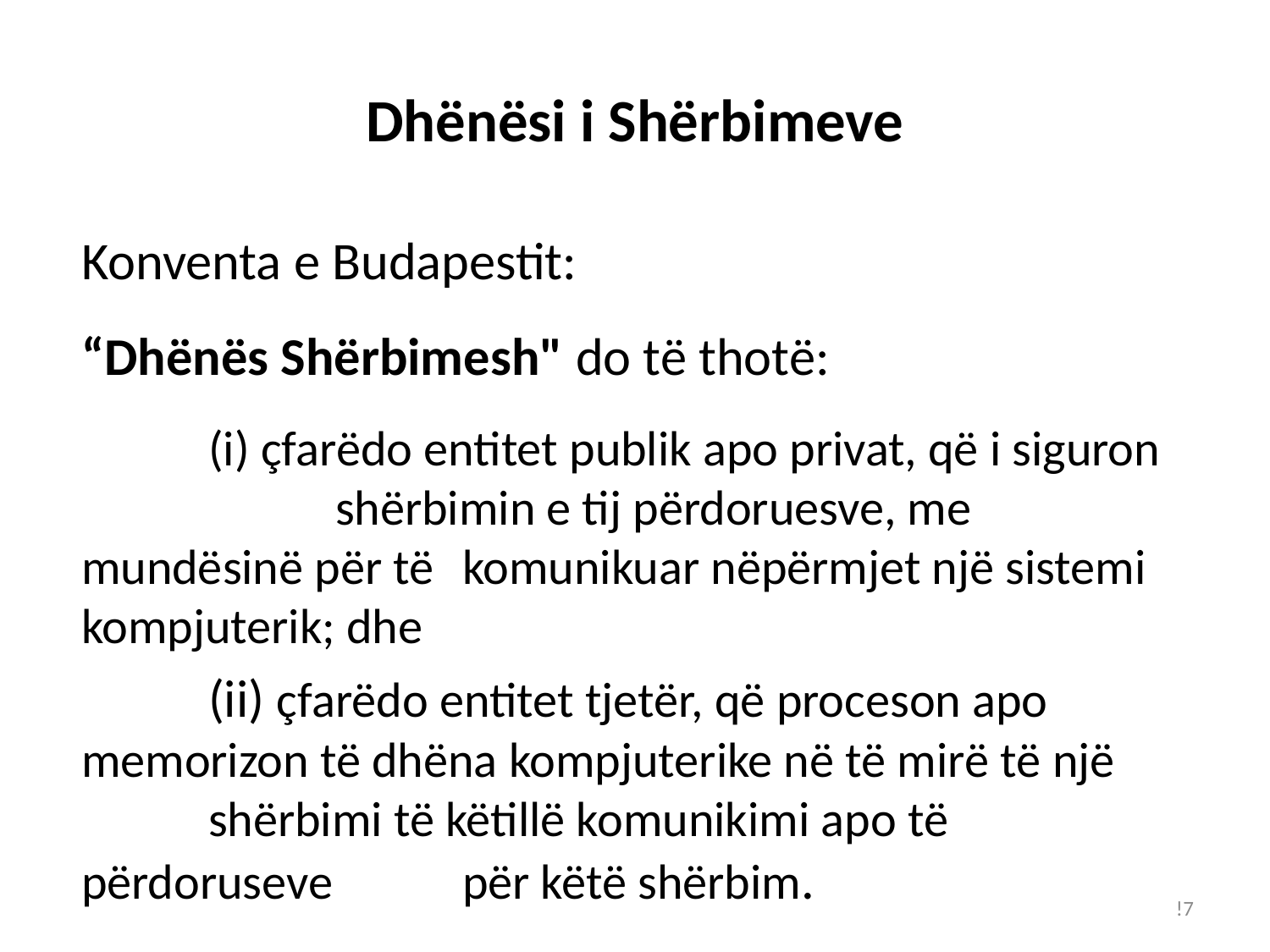

# Dhënësi i Shërbimeve
Konventa e Budapestit:
“Dhënës Shërbimesh" do të thotë:
	(i) çfarëdo entitet publik apo privat, që i siguron 		shërbimin e tij përdoruesve, me mundësinë për të 	komunikuar nëpërmjet një sistemi kompjuterik; dhe
	(ii) çfarëdo entitet tjetër, që proceson apo 	memorizon të dhëna kompjuterike në të mirë të një 	shërbimi të këtillë komunikimi apo të përdoruseve 	për këtë shërbim.
!7